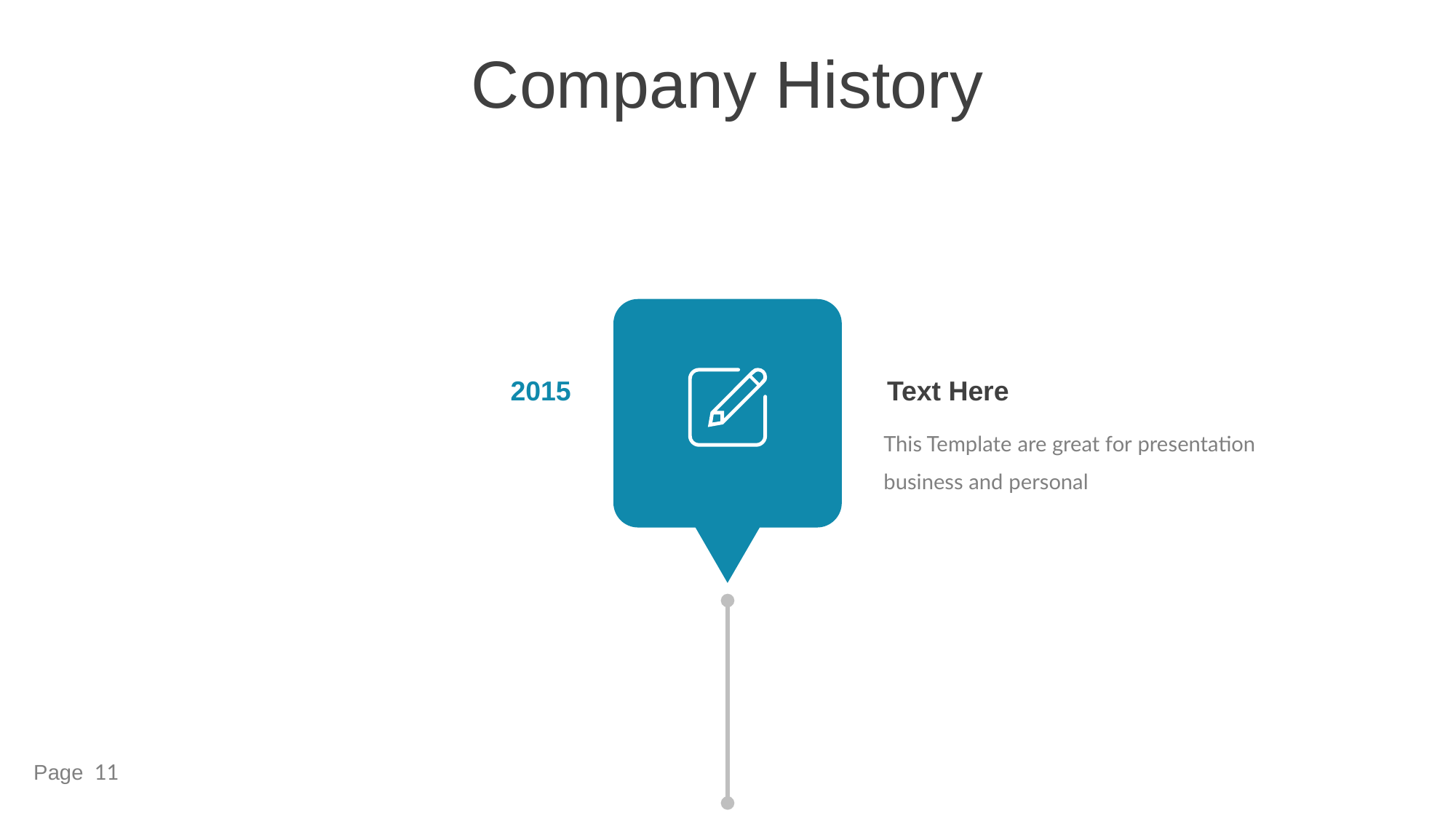

Company History

2015

Text Here
This Template are great for presentation business and personal